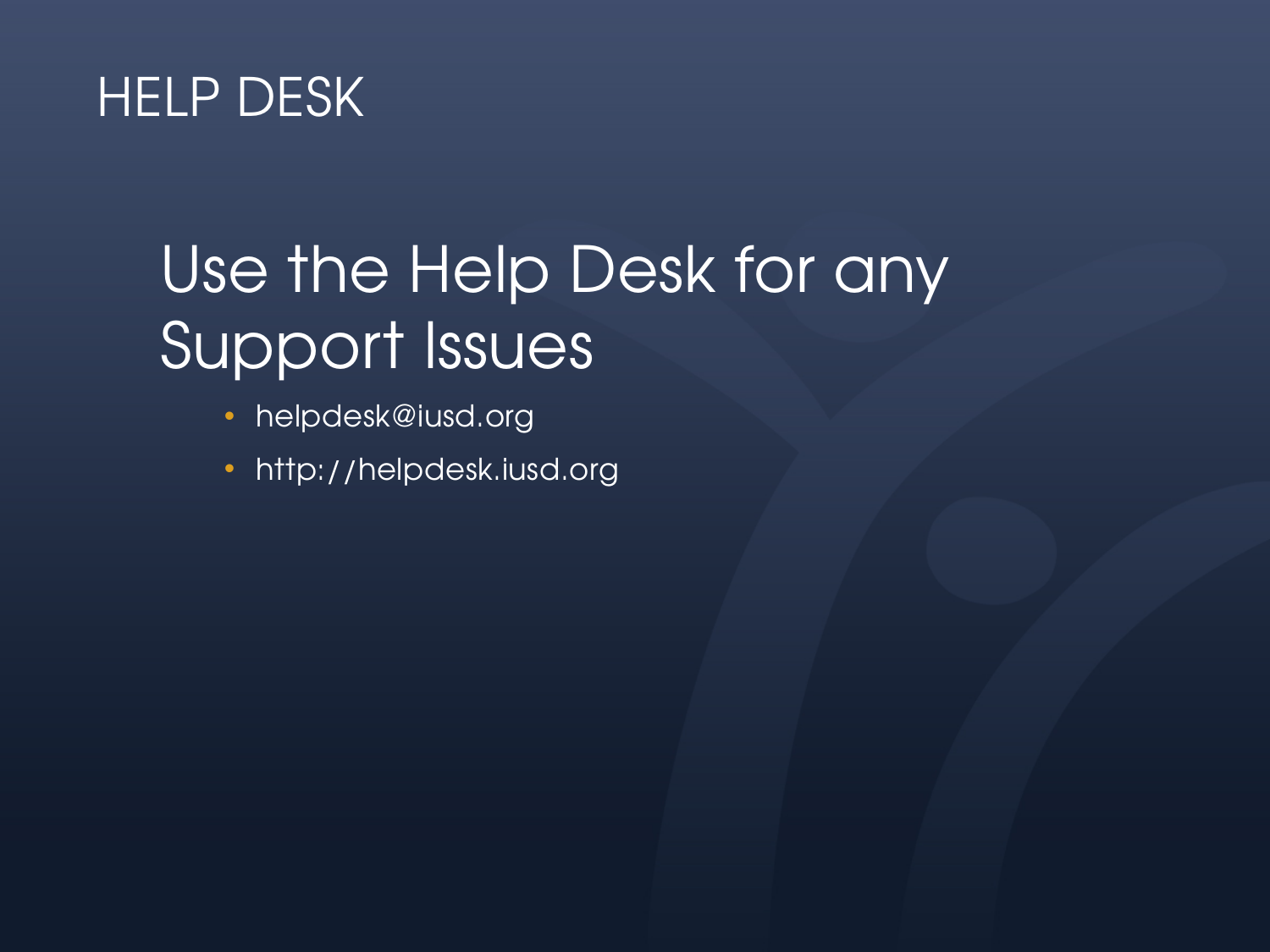

# Help Desk
Use the Help Desk for any Support Issues
helpdesk@iusd.org
http://helpdesk.iusd.org